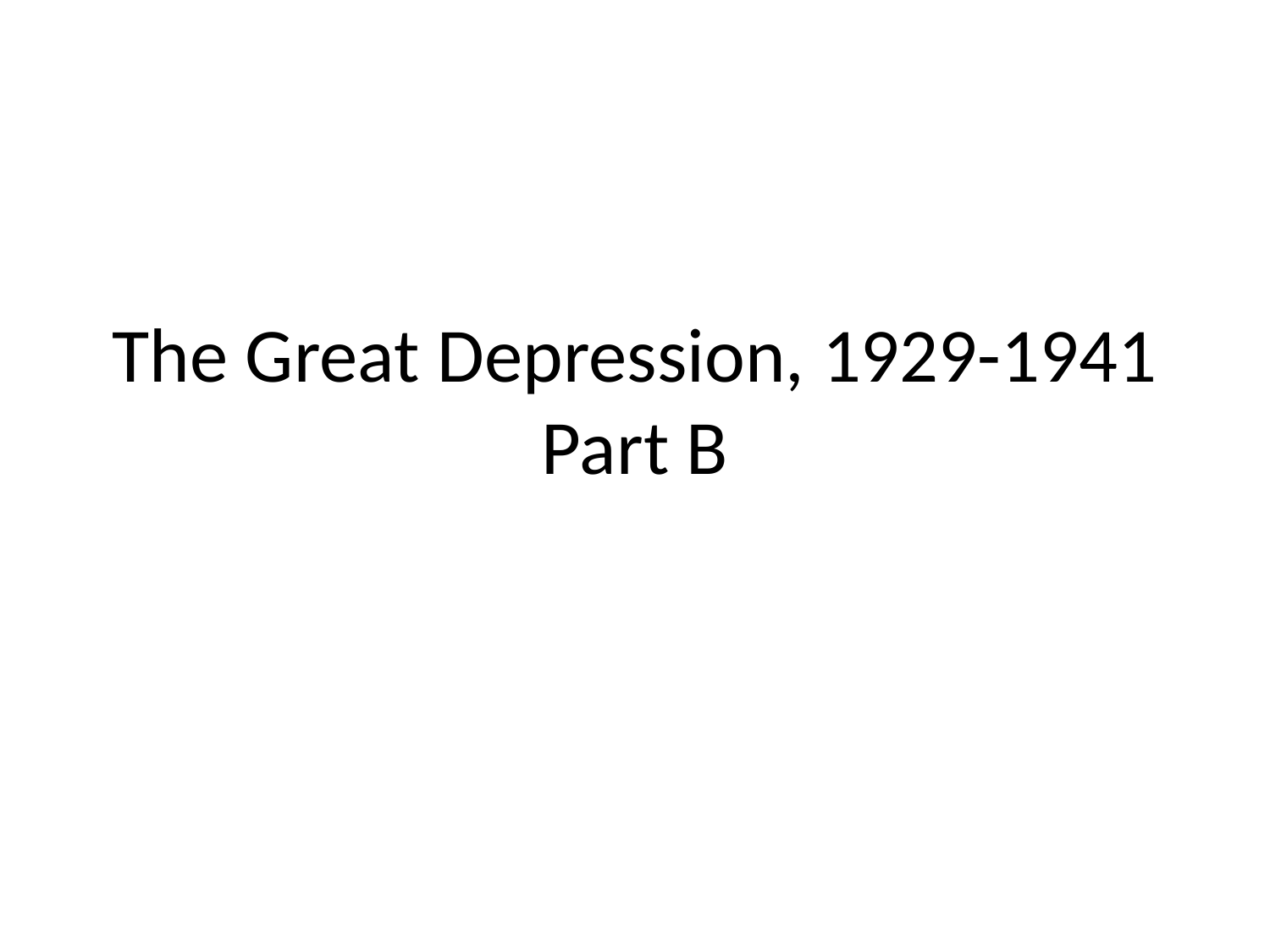

# The Great Depression, 1929-1941 Part B